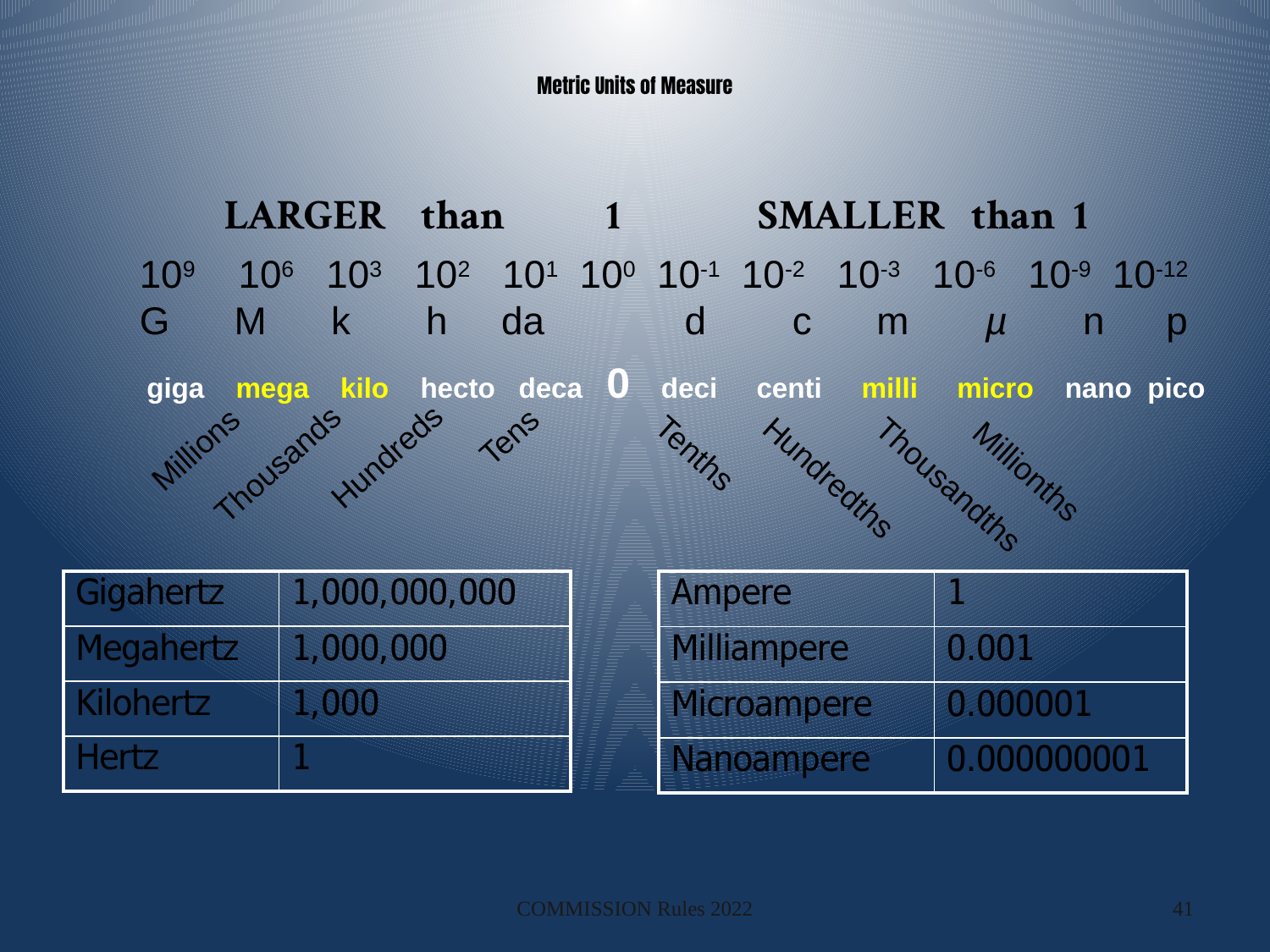

# Metric Units of Measure
LARGER    than
1
SMALLER   than  1
109    106   103   102   101  100  10-1  10-2   10-3   10-6   10-9  10-12
G      M      k       h     da             d        c      m       µ       n	 p
giga    mega    kilo    hecto   deca   0    deci     centi     milli     micro    nano  pico

Millions
Hundreds
Tens
Thousands
Tenths
Millionths
Hundredths
Thousandths
| Gigahertz | 1,000,000,000 |
| --- | --- |
| Megahertz | 1,000,000 |
| Kilohertz | 1,000 |
| Hertz | 1 |
| Ampere | 1 |
| --- | --- |
| Milliampere | 0.001 |
| Microampere | 0.000001 |
| Nanoampere | 0.000000001 |
COMMISSION Rules 2022
41